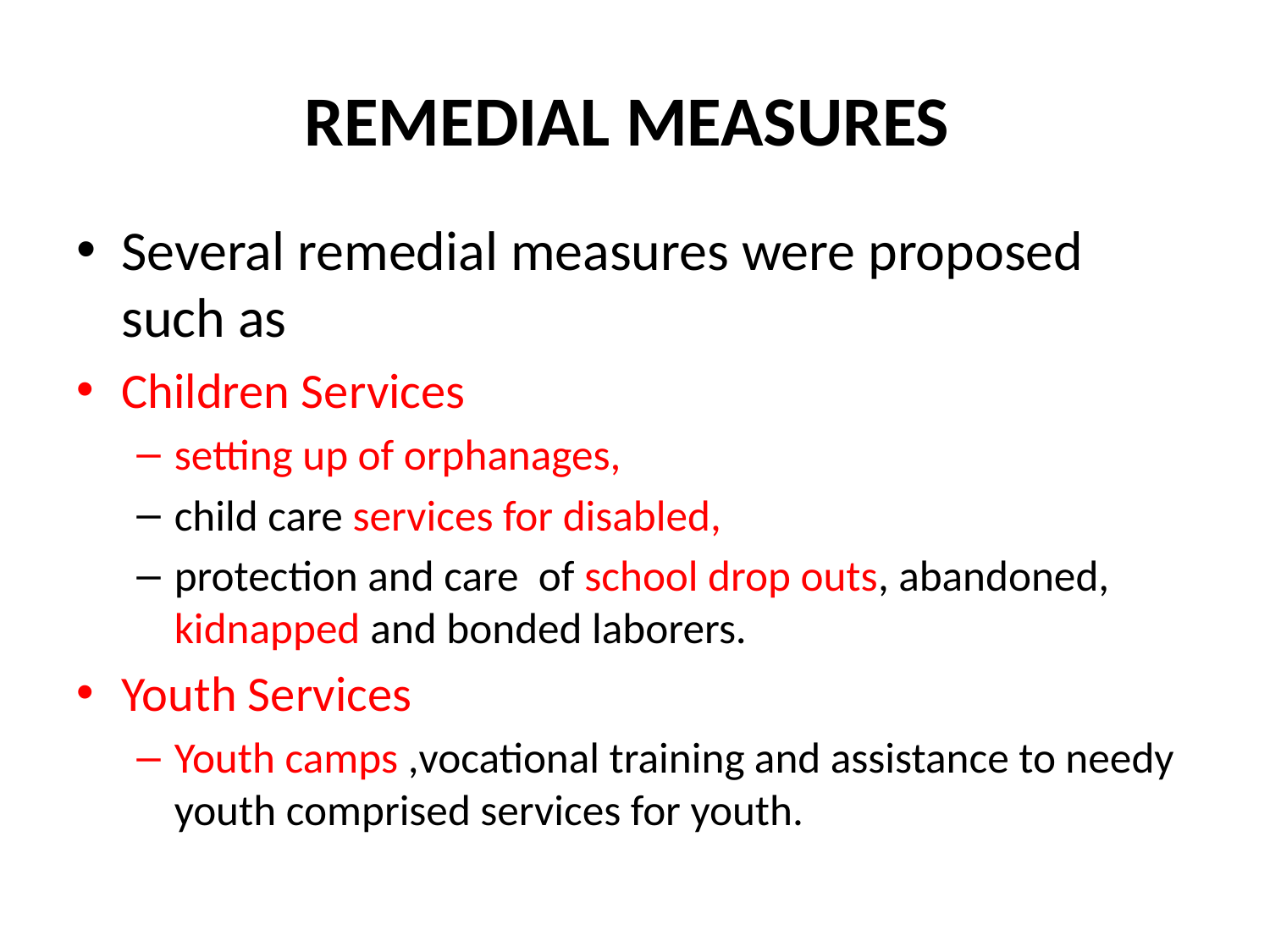

# REMEDIAL MEASURES
Several remedial measures were proposed  such as
Children Services
setting up of orphanages,
child care services for disabled,
protection and care  of school drop outs, abandoned, kidnapped and bonded laborers.
Youth Services
Youth camps ,vocational training and assistance to needy youth comprised services for youth.